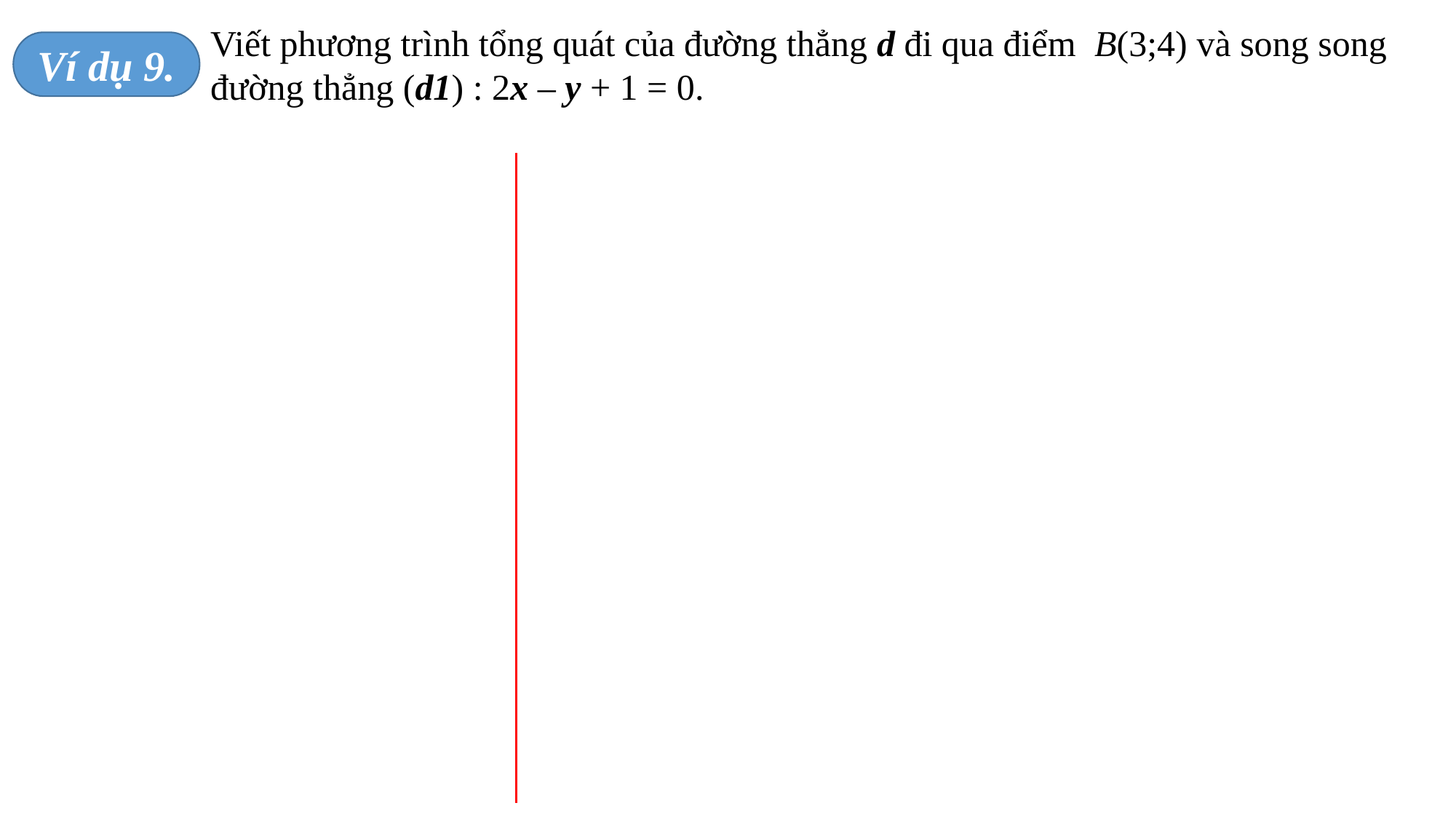

Viết phương trình tổng quát của đường thẳng d đi qua điểm  B(3;4) và song song đường thẳng (d1) : 2x – y + 1 = 0.
Ví dụ 9.